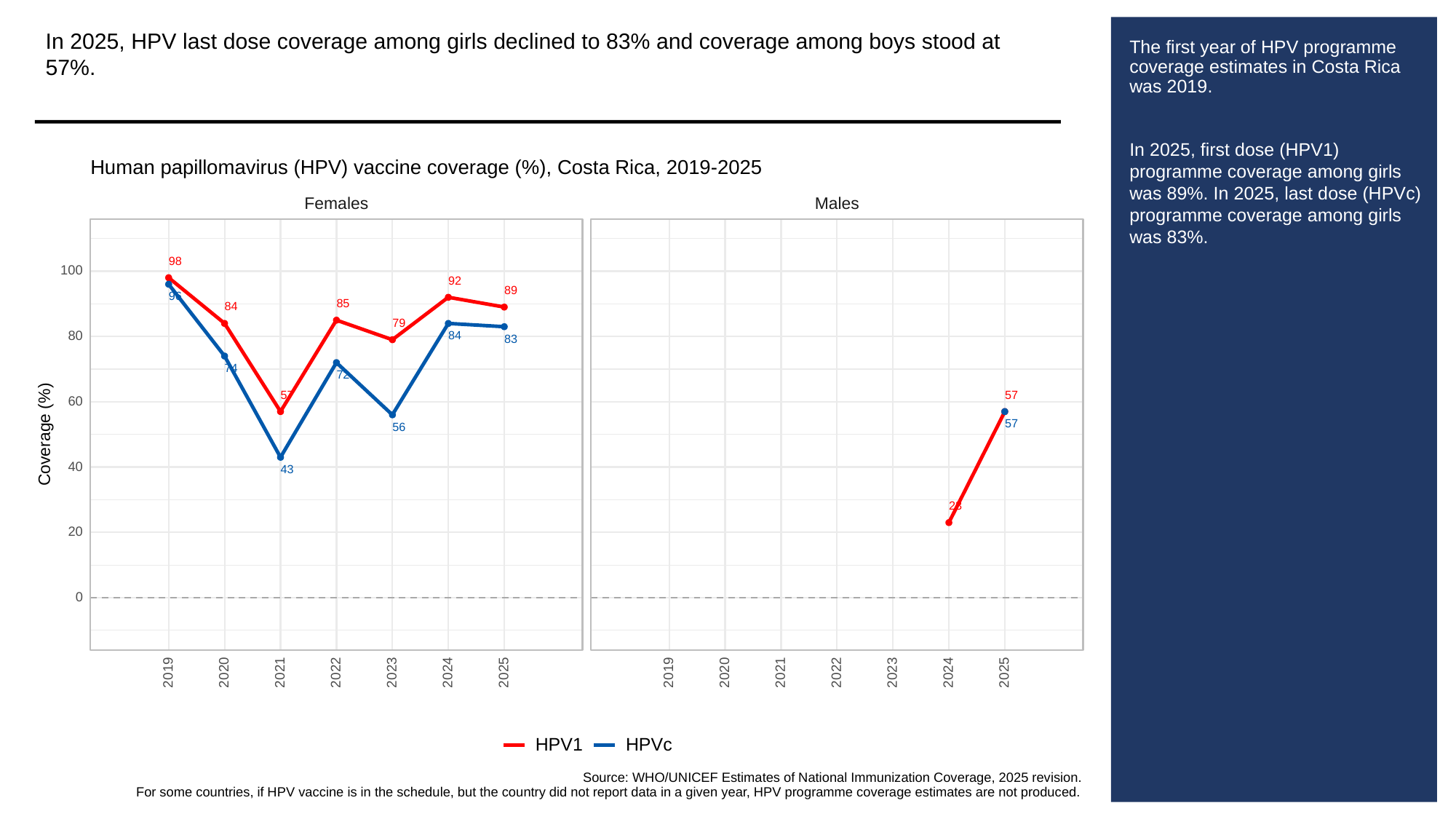

In 2025, HPV last dose coverage among girls declined to 83% and coverage among boys stood at 57%.
# The first year of HPV programme coverage estimates in Costa Rica was 2019.

In 2025, first dose (HPV1) programme coverage among girls was 89%. In 2025, last dose (HPVc) programme coverage among girls was 83%.

Human papillomavirus (HPV) vaccine coverage (%), Costa Rica, 2019-2025
Females
Males

98
100

92

89
96

85
84

79

80
84
83

74

72
57
57
60

57
56
Coverage (%)

40
43

23

20

0

2023
2023
2019
2020
2021
2022
2024
2025
2019
2020
2021
2022
2024
2025
HPVc
HPV1

Source: WHO/UNICEF Estimates of National Immunization Coverage, 2025 revision.
For some countries, if HPV vaccine is in the schedule, but the country did not report data in a given year, HPV programme coverage estimates are not produced.